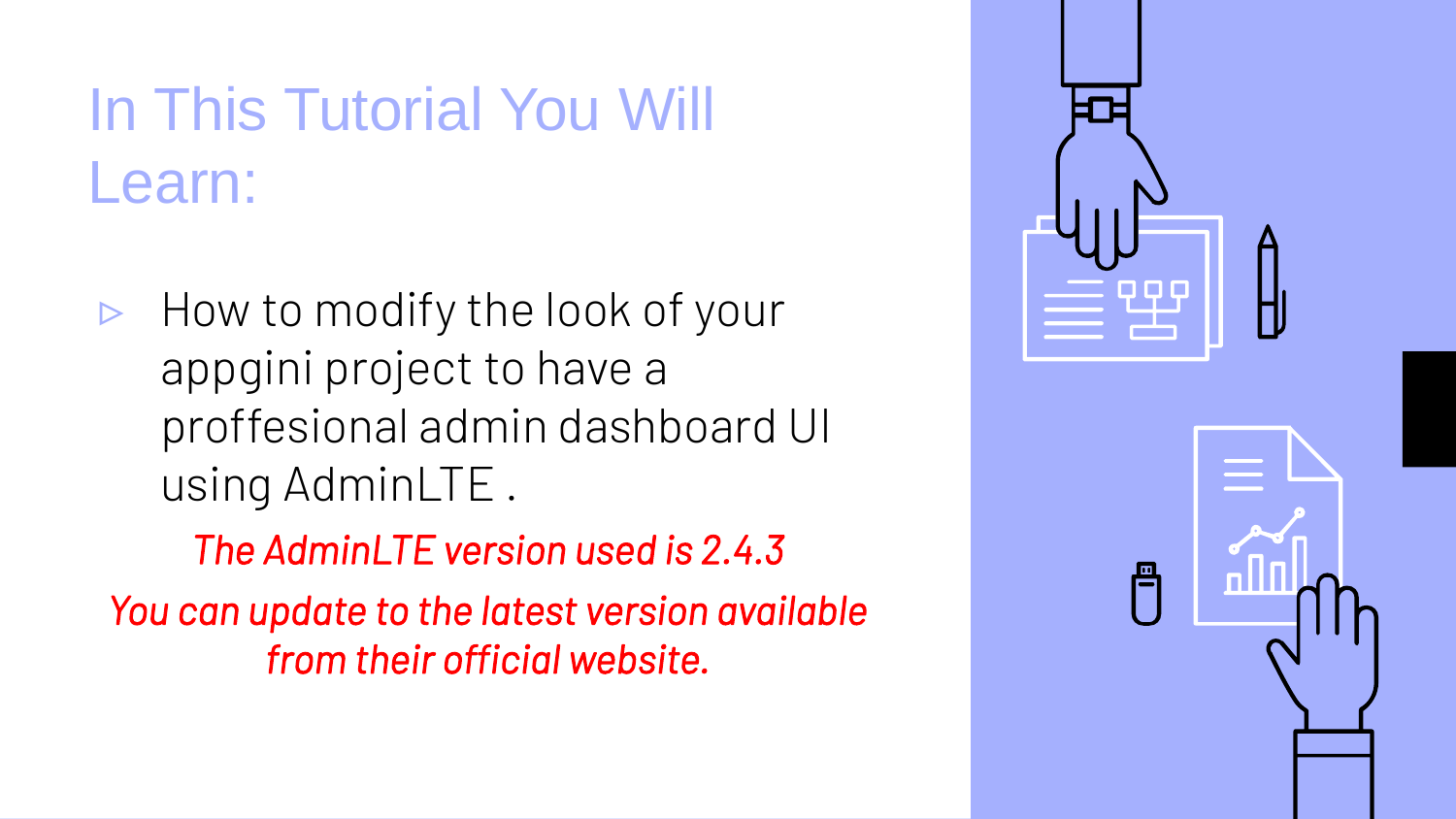

# In This Tutorial You Will Learn:
How to modify the look of your appgini project to have a proffesional admin dashboard UI using AdminLTE .
The AdminLTE version used is 2.4.3
You can update to the latest version available from their official website.
7